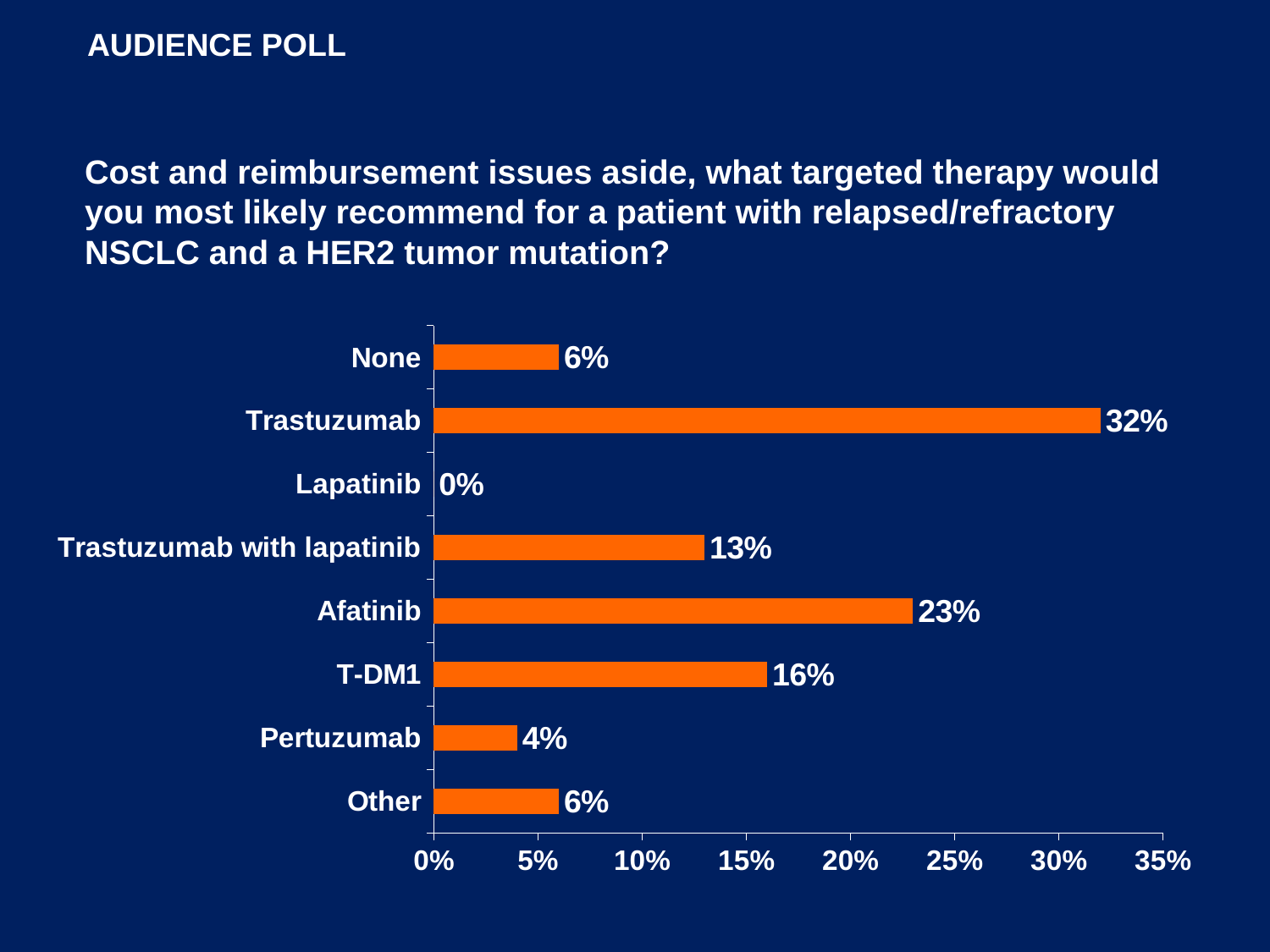

AUDIENCE POLL
Cost and reimbursement issues aside, what targeted therapy would you most likely recommend for a patient with relapsed/refractory NSCLC and a HER2 tumor mutation?

### Chart

| Category | Series 1 |
|---|---|
| Other | 0.06 |
| Pertuzumab | 0.04 |
| T-DM1 | 0.16 |
| Afatinib | 0.23 |
| Trastuzumab with lapatinib | 0.13 |
| Lapatinib | 0.0 |
| Trastuzumab | 0.32 |
| None | 0.06 |